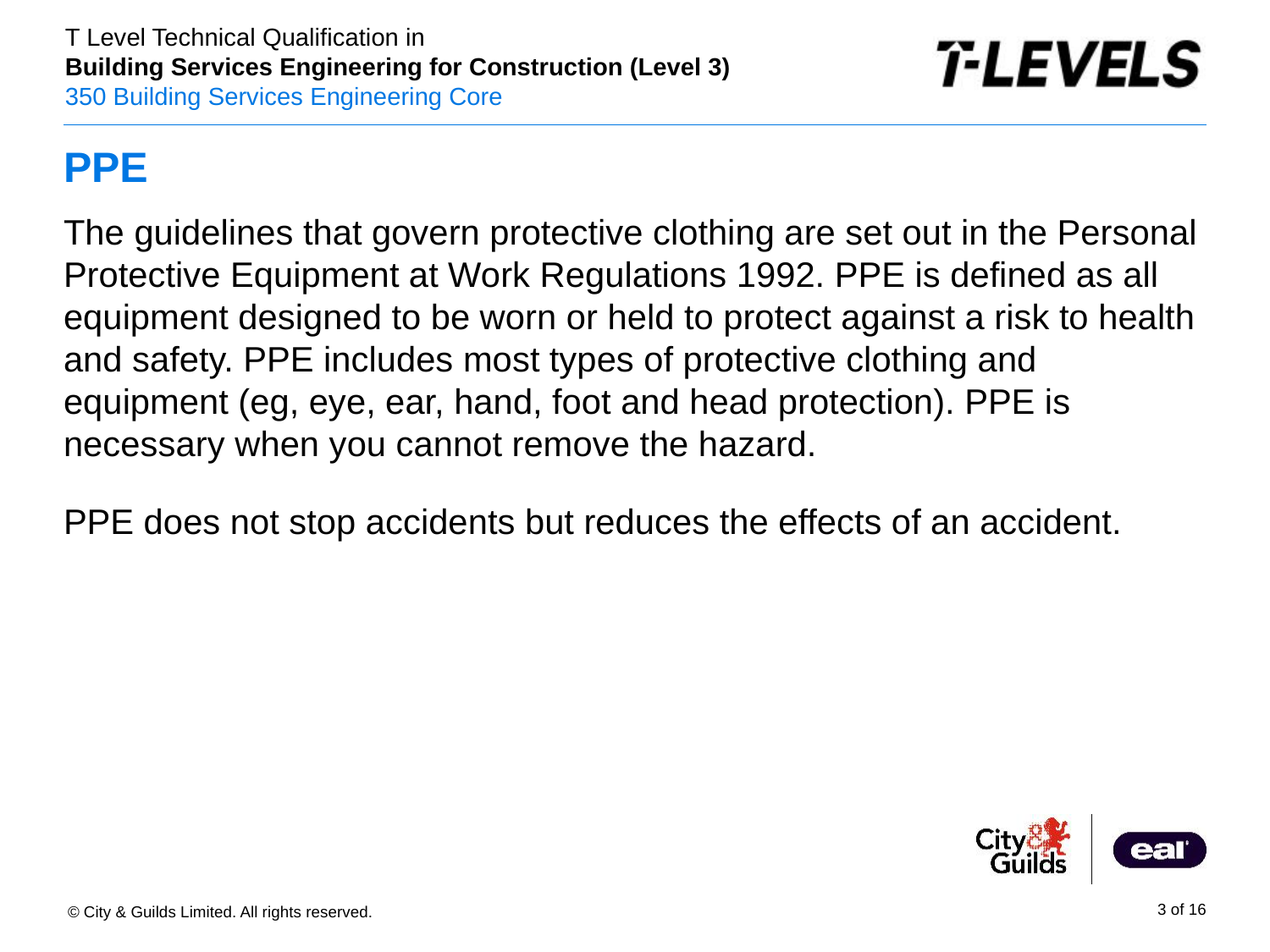

# PPE
The guidelines that govern protective clothing are set out in the Personal Protective Equipment at Work Regulations 1992. PPE is defined as all equipment designed to be worn or held to protect against a risk to health and safety. PPE includes most types of protective clothing and equipment (eg, eye, ear, hand, foot and head protection). PPE is necessary when you cannot remove the hazard.
PPE does not stop accidents but reduces the effects of an accident.